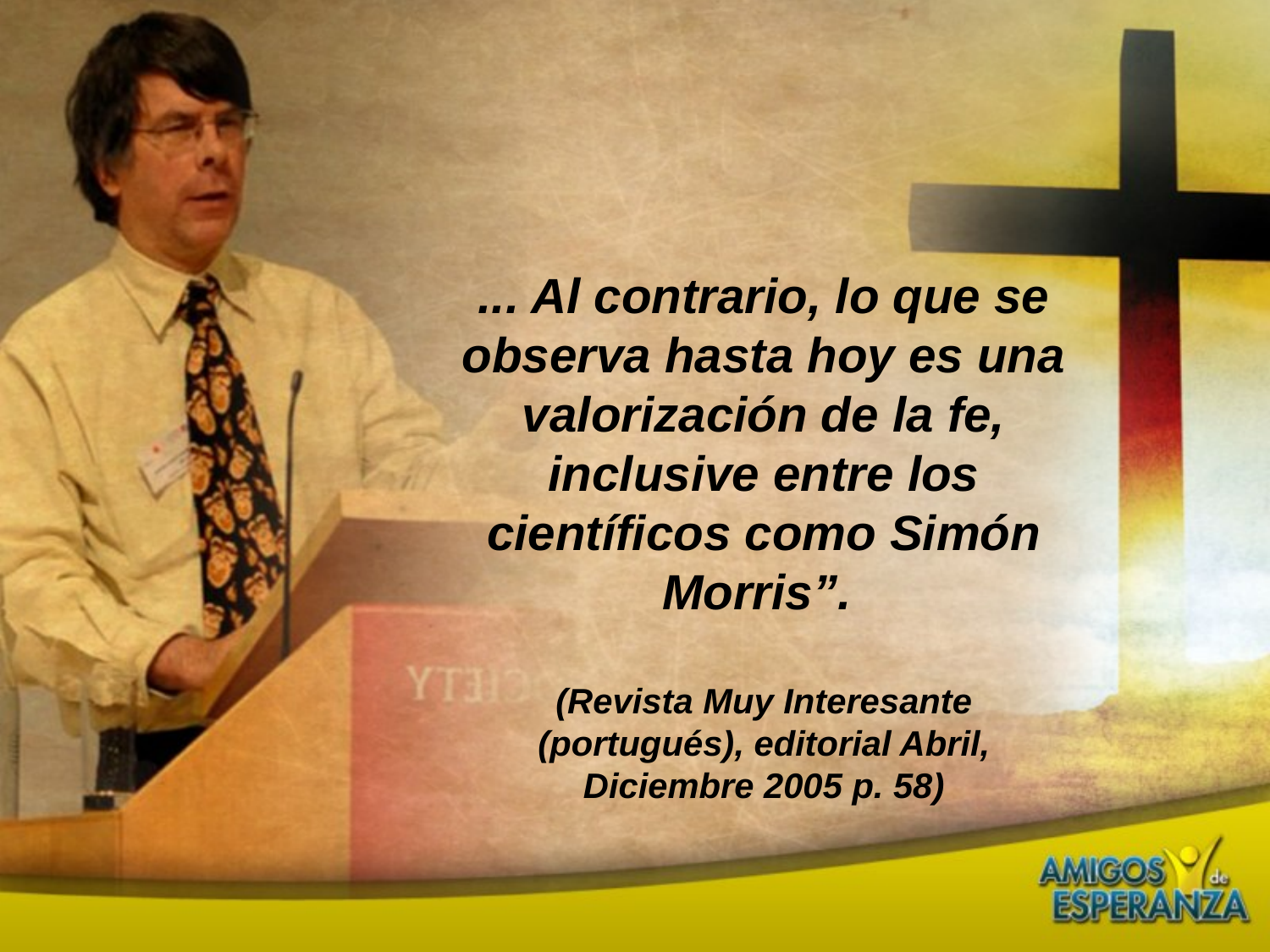

... Al contrario, lo que se observa hasta hoy es una valorización de la fe, inclusive entre los científicos como Simón Morris”.

(Revista Muy Interesante (portugués), editorial Abril, Diciembre 2005 p. 58)